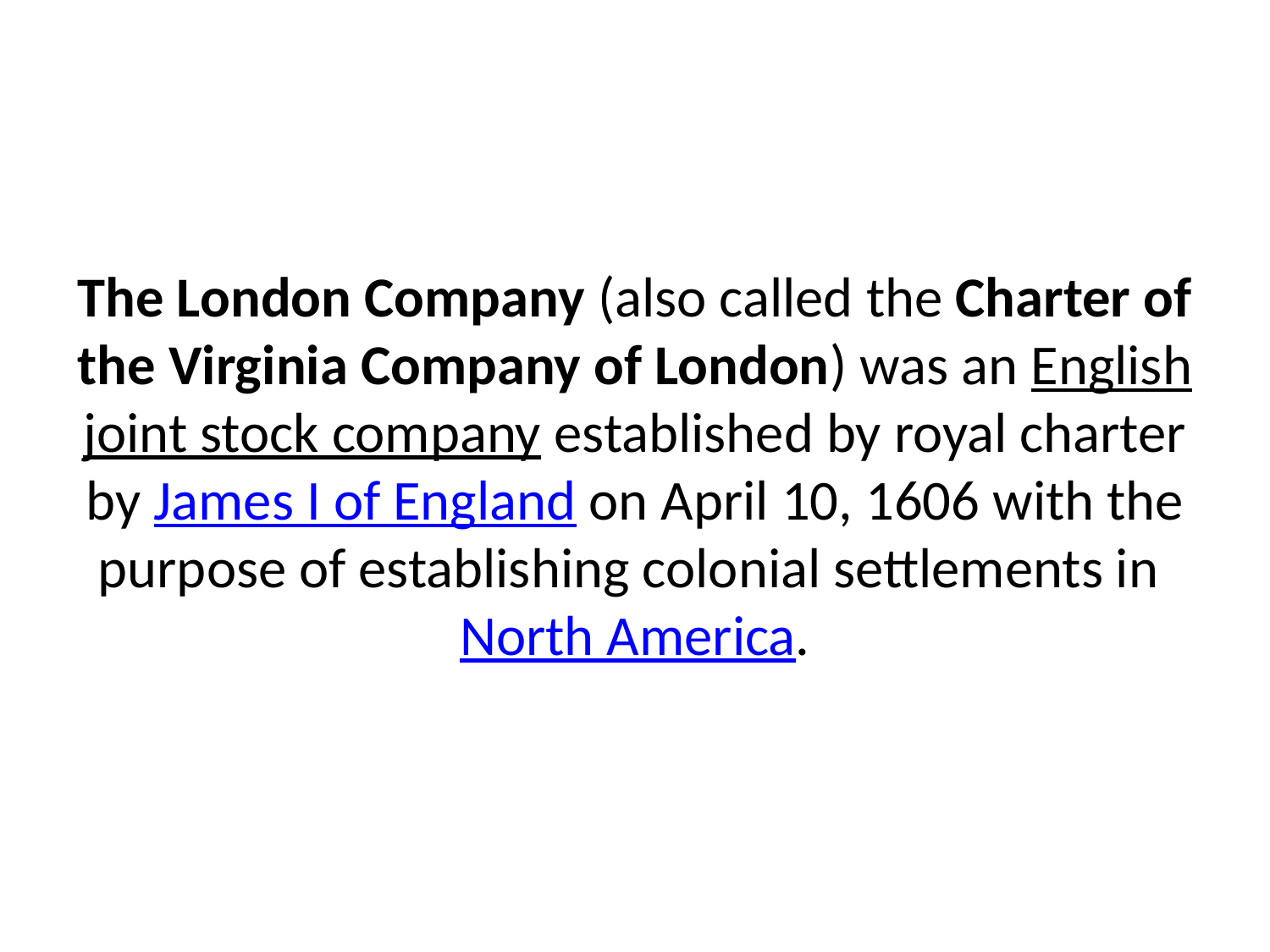

# The London Company (also called the Charter of the Virginia Company of London) was an English joint stock company established by royal charter by James I of England on April 10, 1606 with the purpose of establishing colonial settlements in North America.